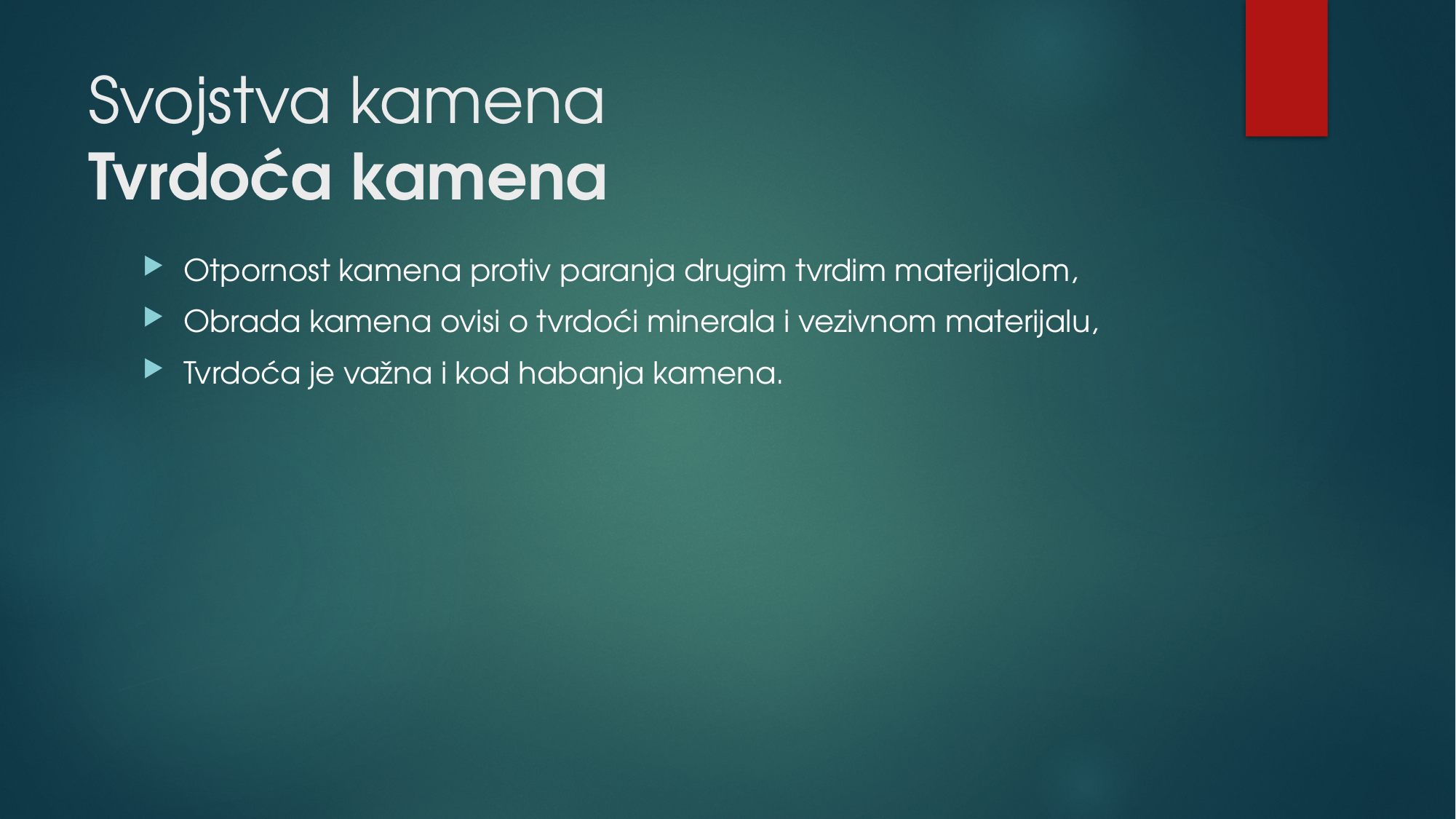

# Svojstva kamena Tvrdoća kamena
Otpornost kamena protiv paranja drugim tvrdim materijalom,
Obrada kamena ovisi o tvrdoći minerala i vezivnom materijalu,
Tvrdoća je važna i kod habanja kamena.